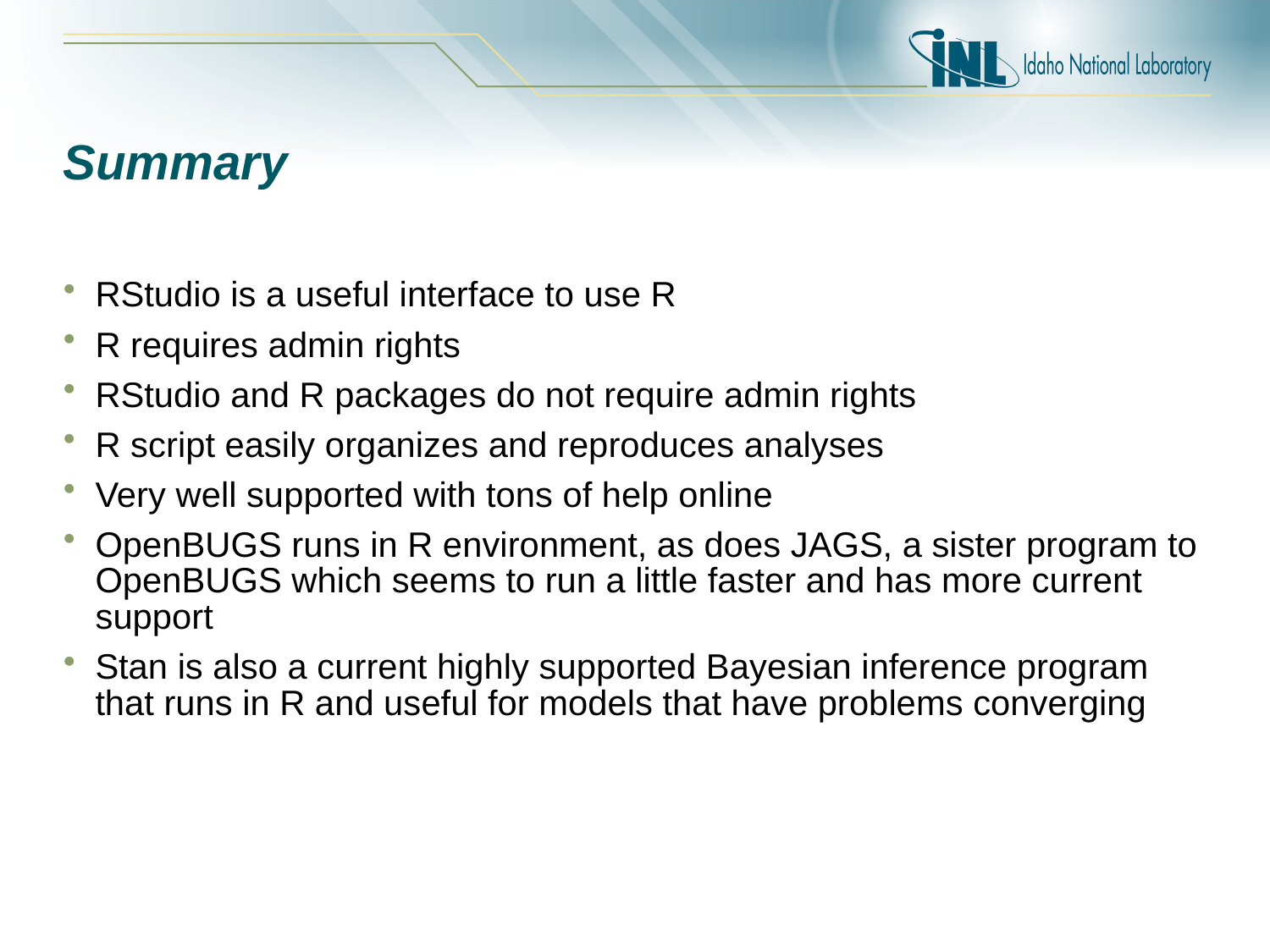

# Summary

RStudio is a useful interface to use R
R requires admin rights
RStudio and R packages do not require admin rights
R script easily organizes and reproduces analyses
Very well supported with tons of help online
OpenBUGS runs in R environment, as does JAGS, a sister program to OpenBUGS which seems to run a little faster and has more current support
Stan is also a current highly supported Bayesian inference program that runs in R and useful for models that have problems converging